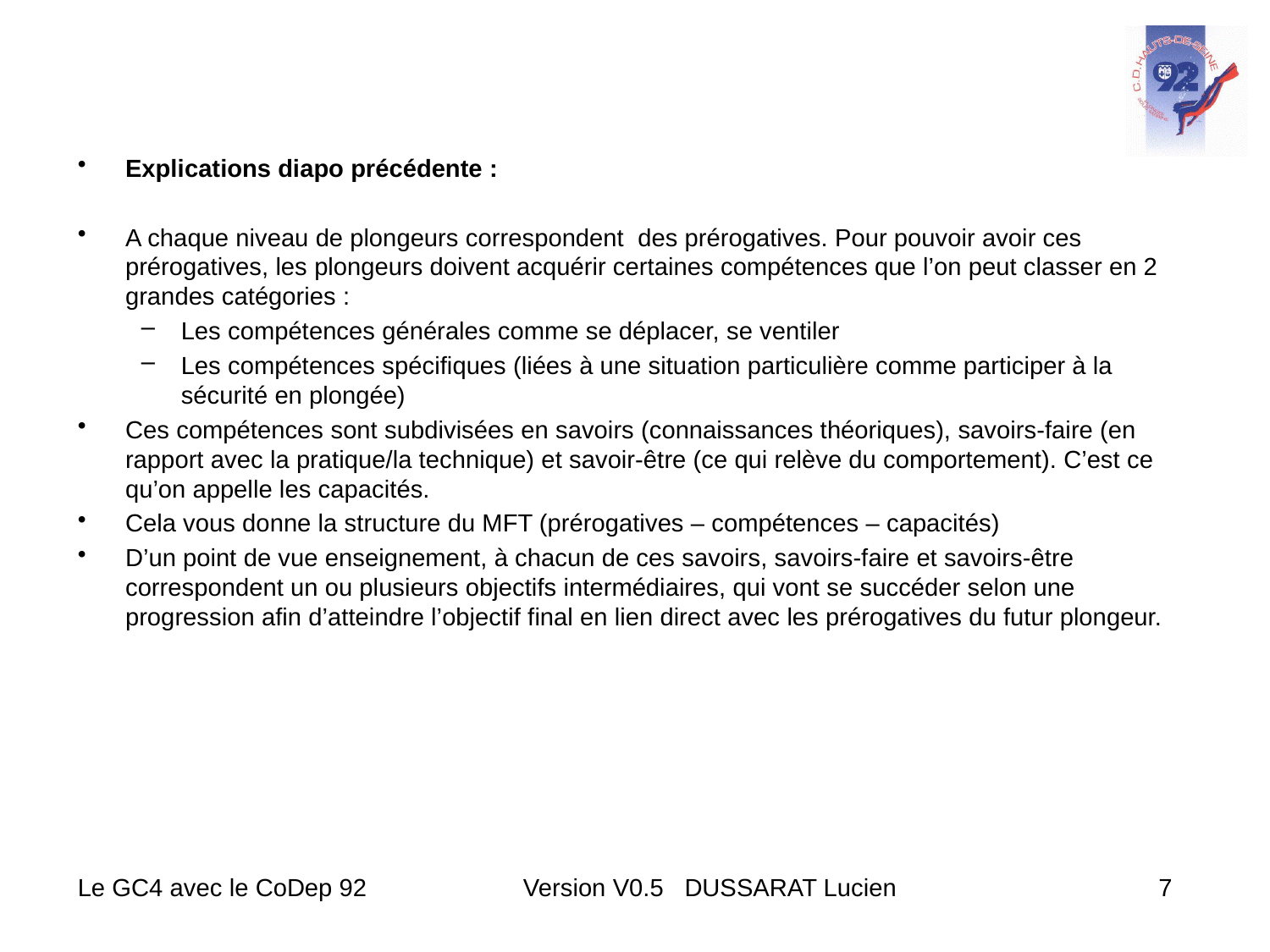

Explications diapo précédente :

A chaque niveau de plongeurs correspondent  des prérogatives. Pour pouvoir avoir ces prérogatives, les plongeurs doivent acquérir certaines compétences que l’on peut classer en 2 grandes catégories :
Les compétences générales comme se déplacer, se ventiler
Les compétences spécifiques (liées à une situation particulière comme participer à la sécurité en plongée)
Ces compétences sont subdivisées en savoirs (connaissances théoriques), savoirs-faire (en rapport avec la pratique/la technique) et savoir-être (ce qui relève du comportement). C’est ce qu’on appelle les capacités.
Cela vous donne la structure du MFT (prérogatives – compétences – capacités)
D’un point de vue enseignement, à chacun de ces savoirs, savoirs-faire et savoirs-être correspondent un ou plusieurs objectifs intermédiaires, qui vont se succéder selon une progression afin d’atteindre l’objectif final en lien direct avec les prérogatives du futur plongeur.
Le GC4 avec le CoDep 92
Version V0.5   DUSSARAT Lucien
7